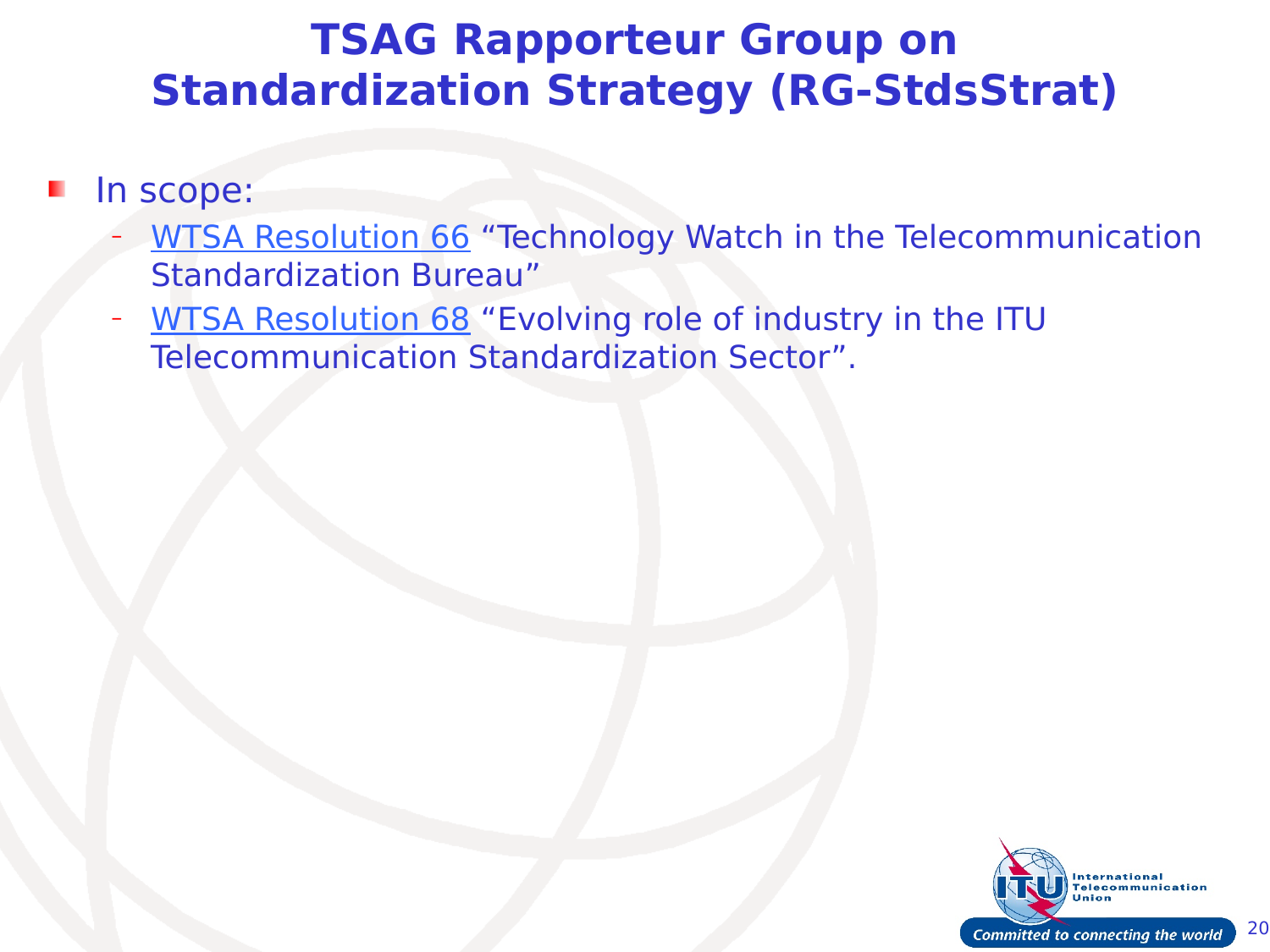

# TSAG Rapporteur Group on Standardization Strategy​​ (RG-StdsStrat)
In scope:
WTSA Resolution 66 “Technology Watch in the Telecommunication Standardization Bureau”
WTSA Resolution 68 “Evolving role of industry in the ITU Telecommunication Standardization Sector”.

20